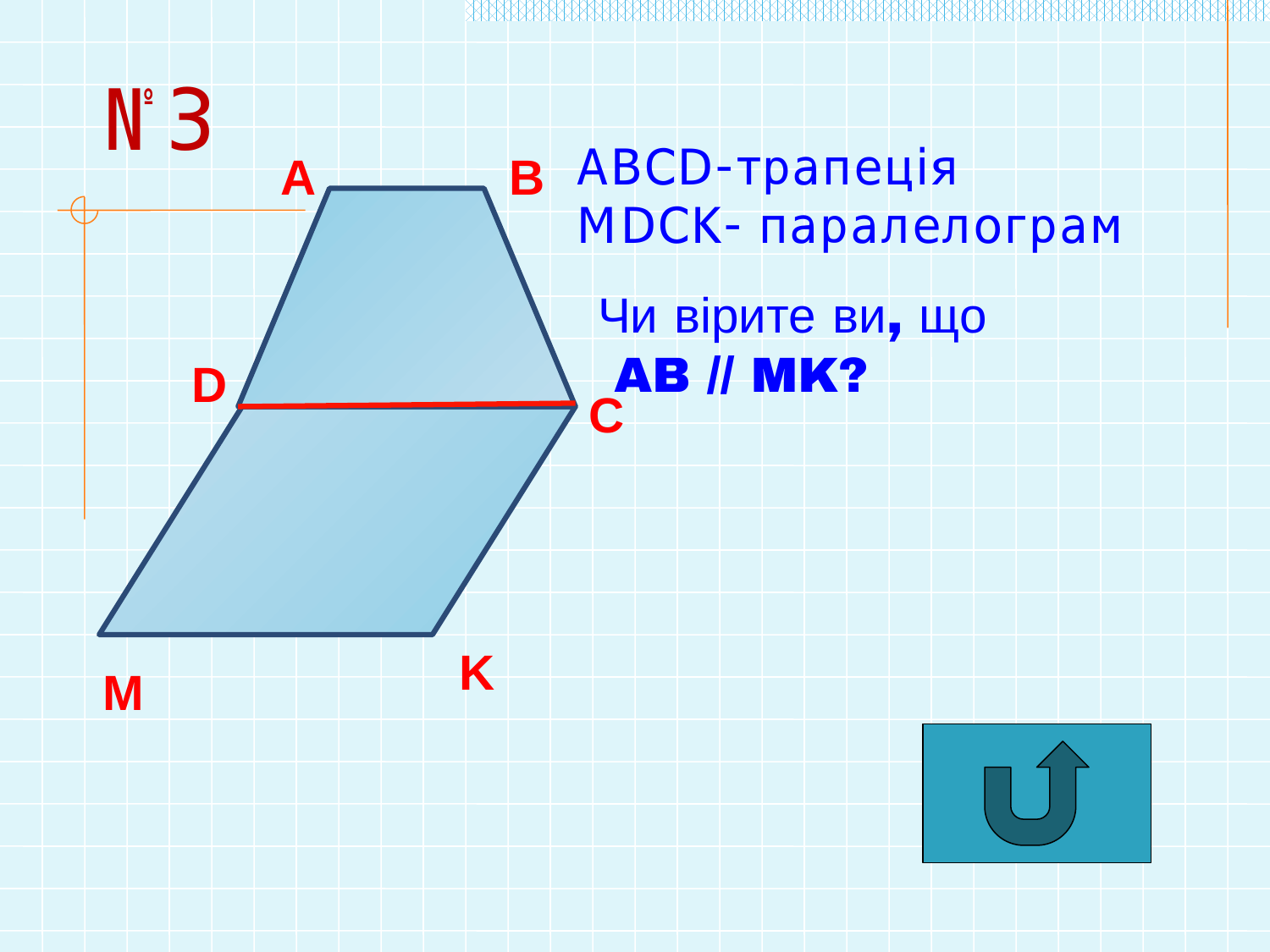

№3
ABCD-трапеція
MDCK- паралелограм
а
В

Чи вірите ви, що
 AB // MK?
D
с

K
M